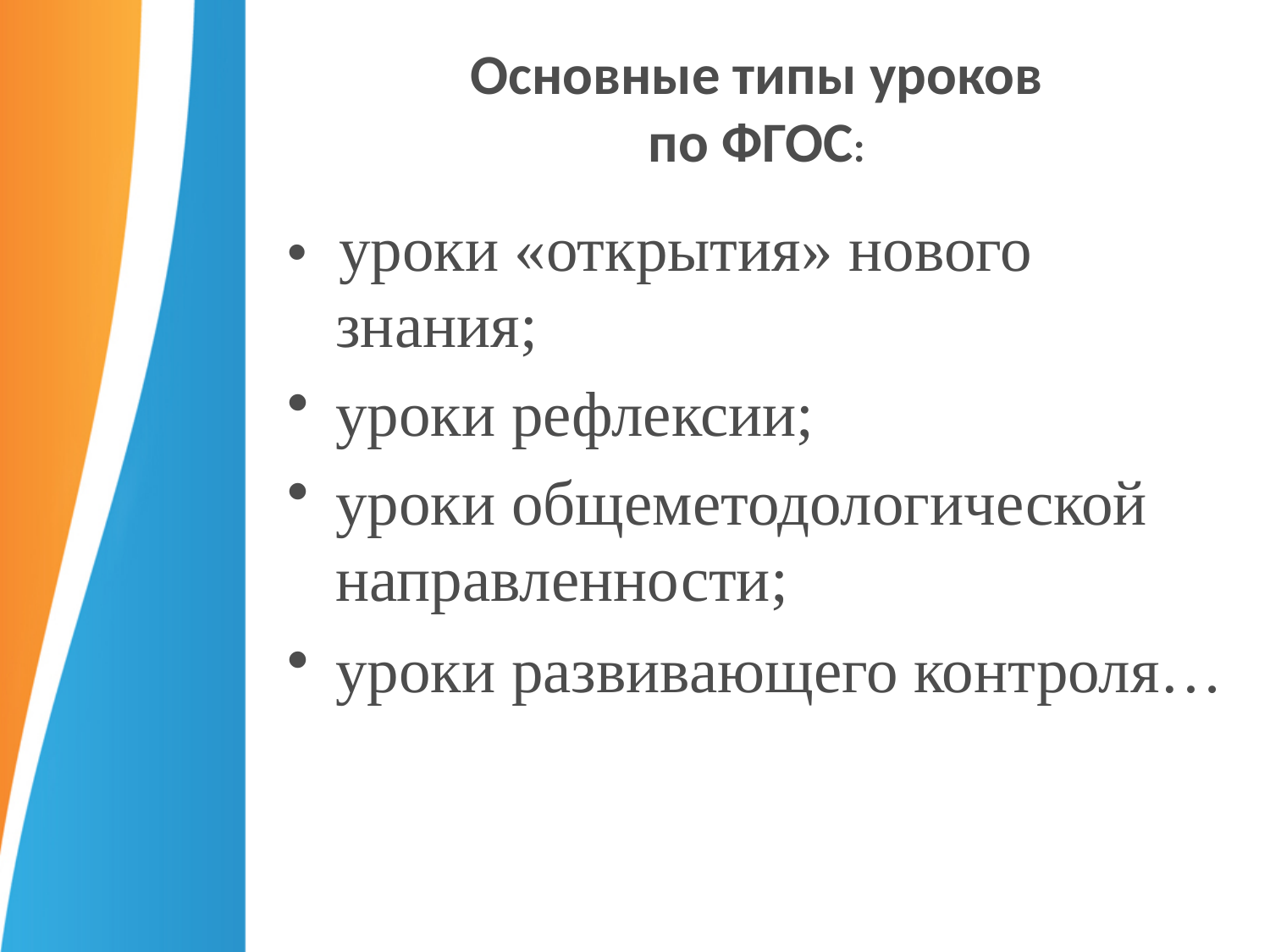

# Основные типы уроков по ФГОС:
•  уроки «открытия» нового знания;
уроки рефлексии;
уроки общеметодологической направленности;
уроки развивающего контроля…